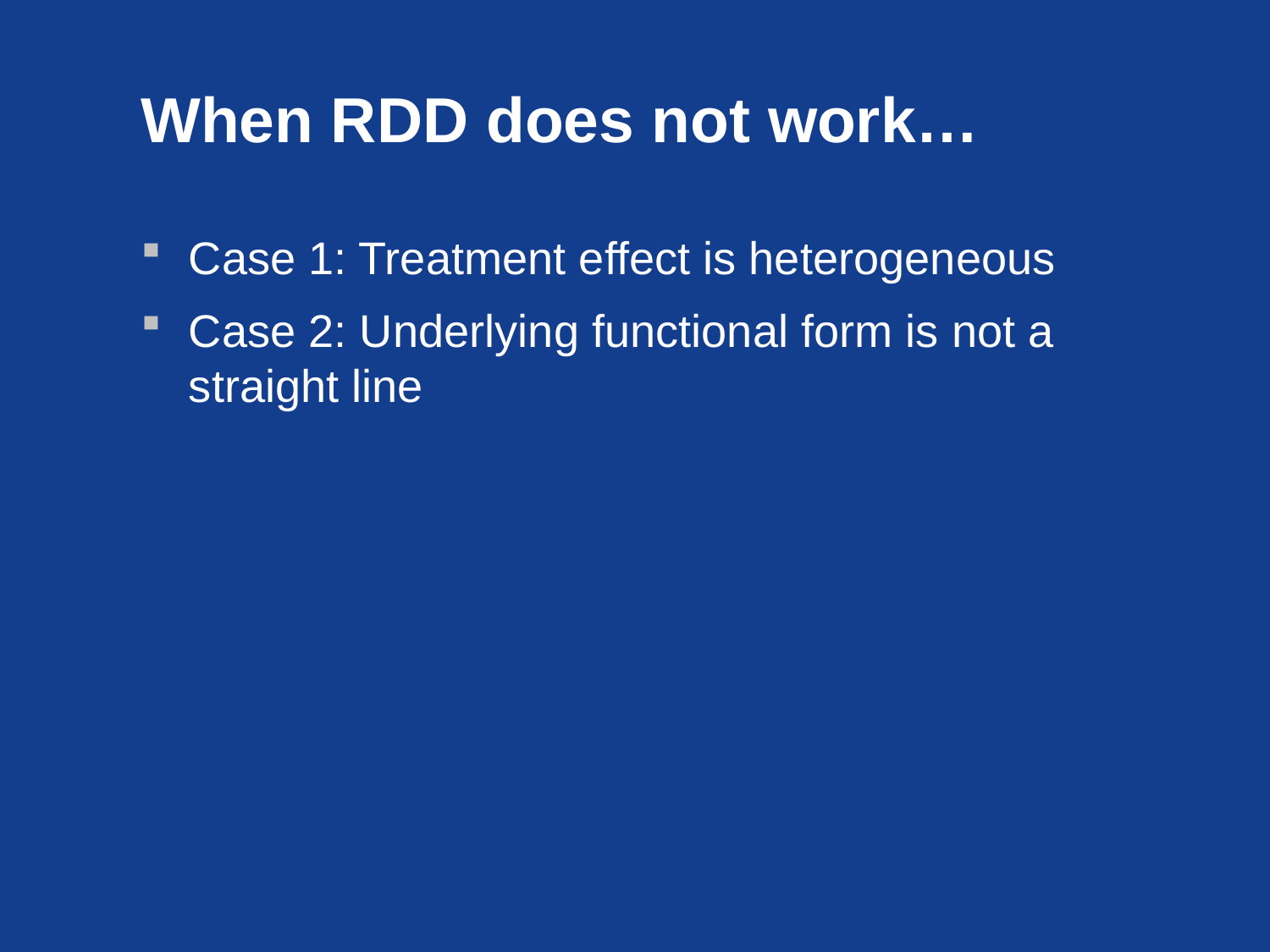

# When RDD does not work…
Case 1: Treatment effect is heterogeneous
Case 2: Underlying functional form is not a straight line